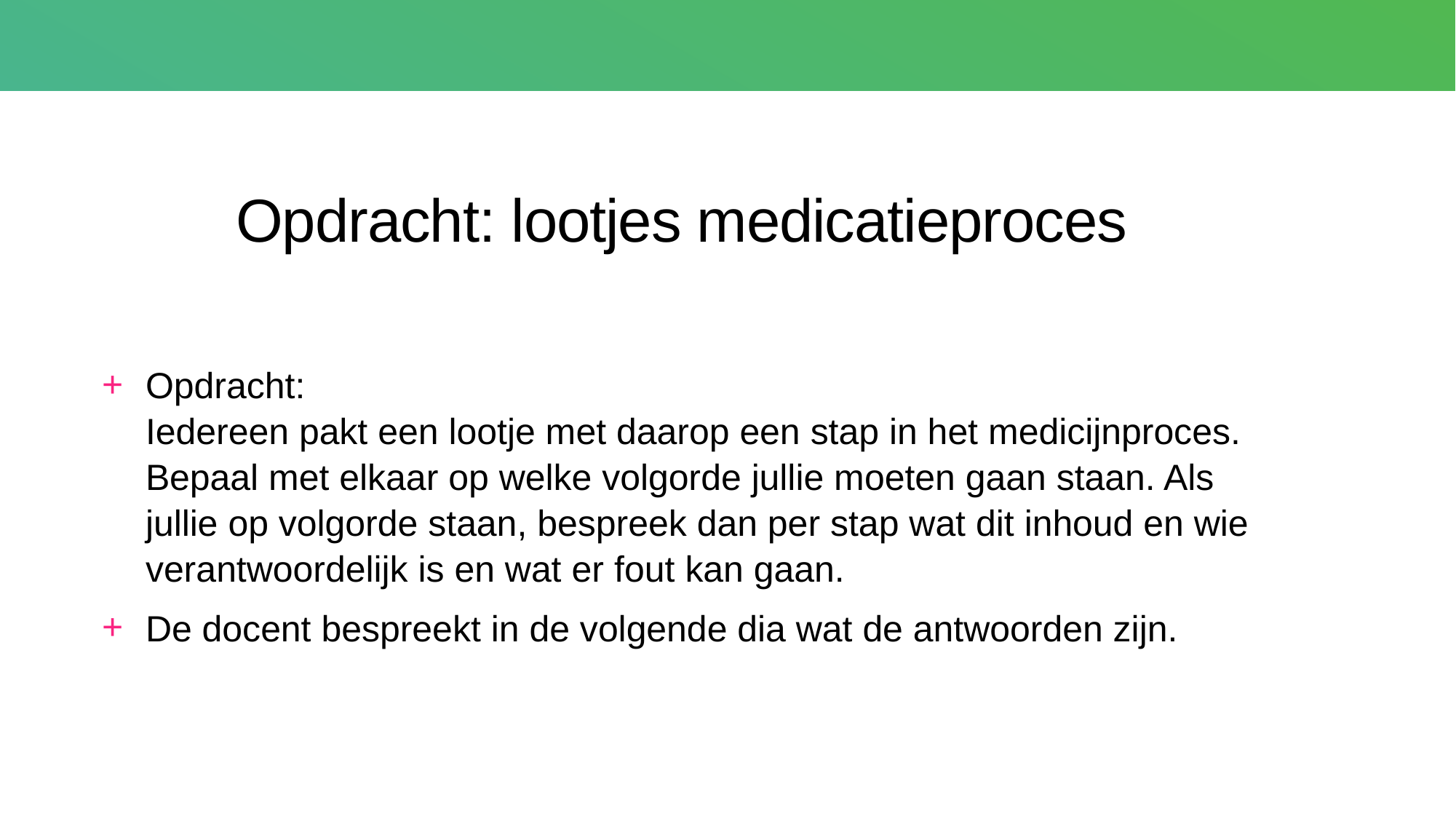

# Opdracht: lootjes medicatieproces
Opdracht:
Iedereen pakt een lootje met daarop een stap in het medicijnproces.
Bepaal met elkaar op welke volgorde jullie moeten gaan staan. Als jullie op volgorde staan, bespreek dan per stap wat dit inhoud en wie verantwoordelijk is en wat er fout kan gaan.
De docent bespreekt in de volgende dia wat de antwoorden zijn.